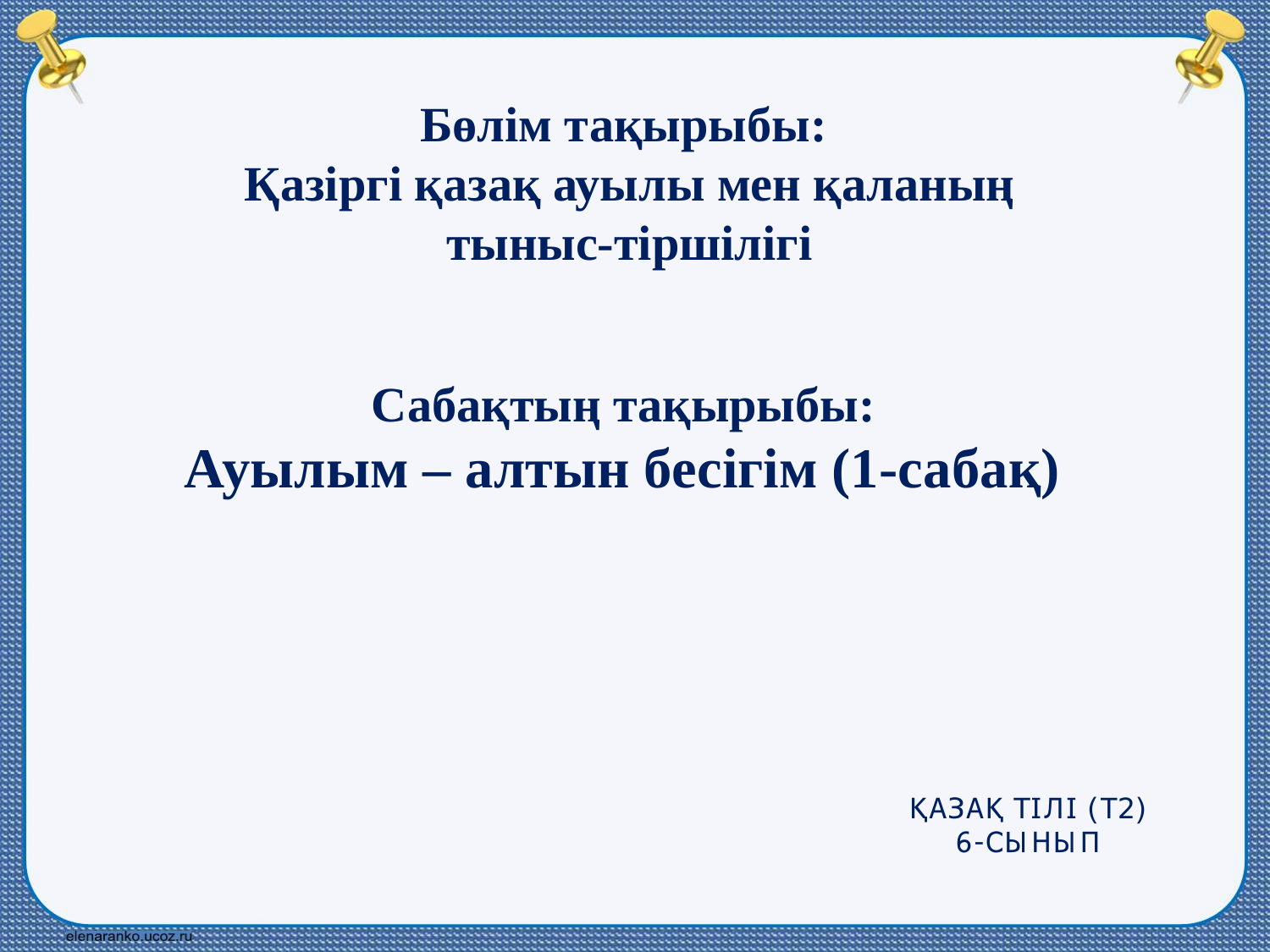

Бөлім тақырыбы:
Қазіргі қазақ ауылы мен қаланың тыныс-тіршілігі
Сабақтың тақырыбы:
Ауылым – алтын бесігім (1-сабақ)
ҚАЗАҚ ТІЛІ (Т2)
6-СЫНЫП